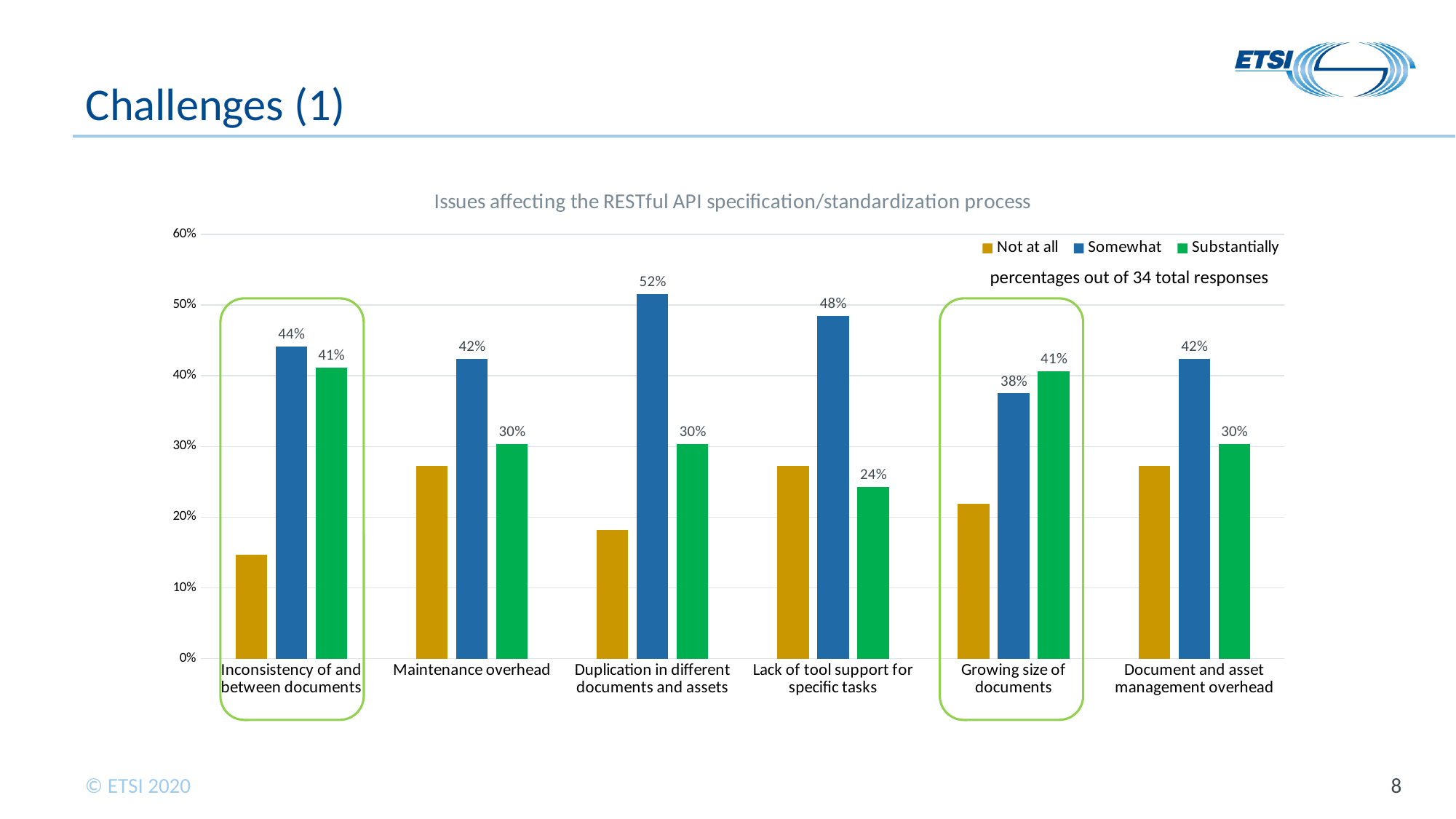

# Challenges (1)

### Chart: Issues affecting the RESTful API specification/standardization process

| Category | Not at all | Somewhat | Substantially |
|---|---|---|---|
| Inconsistency of and between documents | 0.14705882352941177 | 0.4411764705882353 | 0.4117647058823529 |
| Maintenance overhead | 0.2727272727272727 | 0.42424242424242425 | 0.30303030303030304 |
| Duplication in different documents and assets | 0.18181818181818182 | 0.5151515151515151 | 0.30303030303030304 |
| Lack of tool support for specific tasks | 0.2727272727272727 | 0.48484848484848486 | 0.24242424242424243 |
| Growing size of documents | 0.21875 | 0.375 | 0.40625 |
| Document and asset management overhead | 0.2727272727272727 | 0.42424242424242425 | 0.30303030303030304 |
percentages out of 34 total responses